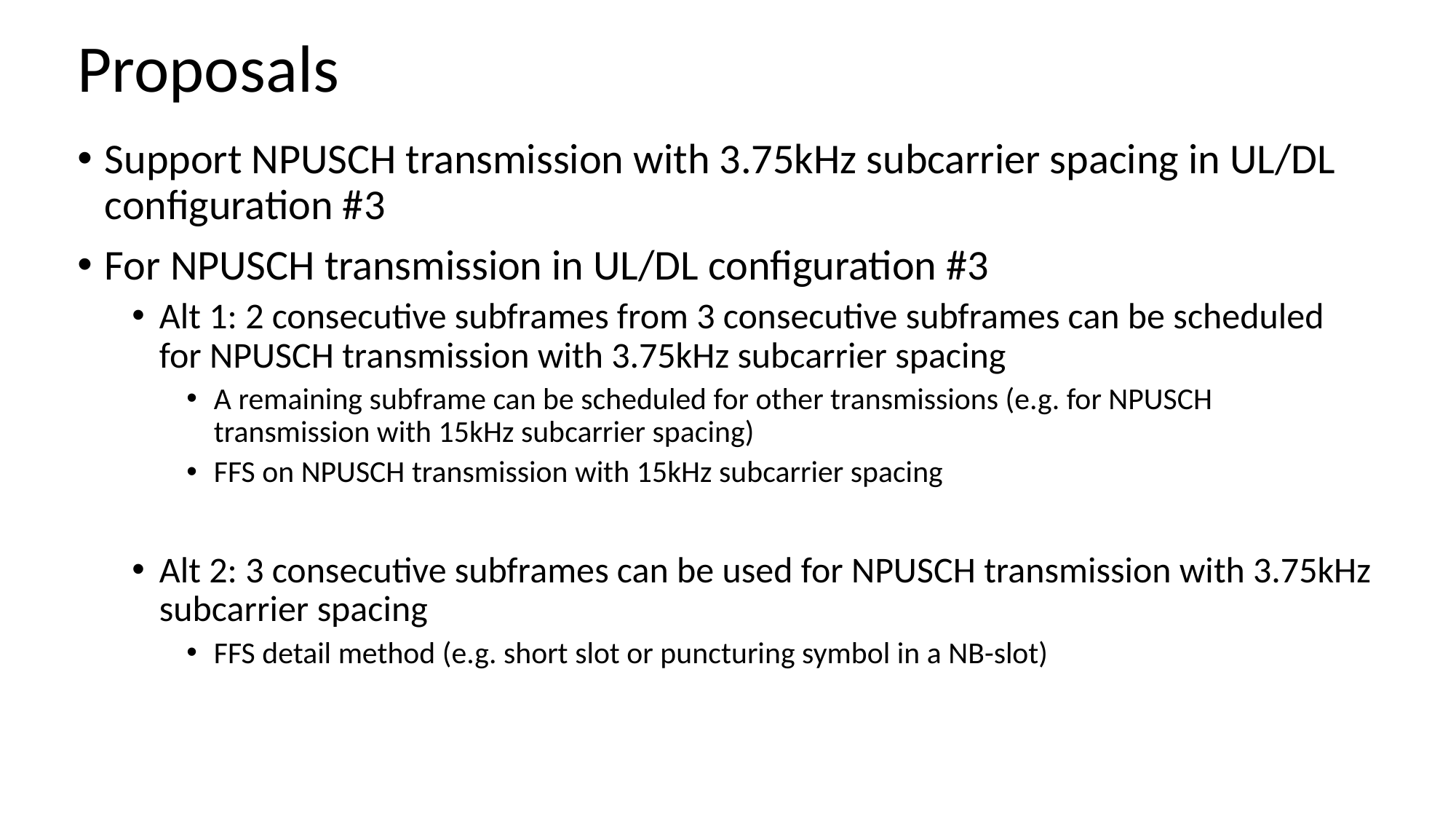

# Proposals
Support NPUSCH transmission with 3.75kHz subcarrier spacing in UL/DL configuration #3
For NPUSCH transmission in UL/DL configuration #3
Alt 1: 2 consecutive subframes from 3 consecutive subframes can be scheduled for NPUSCH transmission with 3.75kHz subcarrier spacing
A remaining subframe can be scheduled for other transmissions (e.g. for NPUSCH transmission with 15kHz subcarrier spacing)
FFS on NPUSCH transmission with 15kHz subcarrier spacing

Alt 2: 3 consecutive subframes can be used for NPUSCH transmission with 3.75kHz subcarrier spacing
FFS detail method (e.g. short slot or puncturing symbol in a NB-slot)